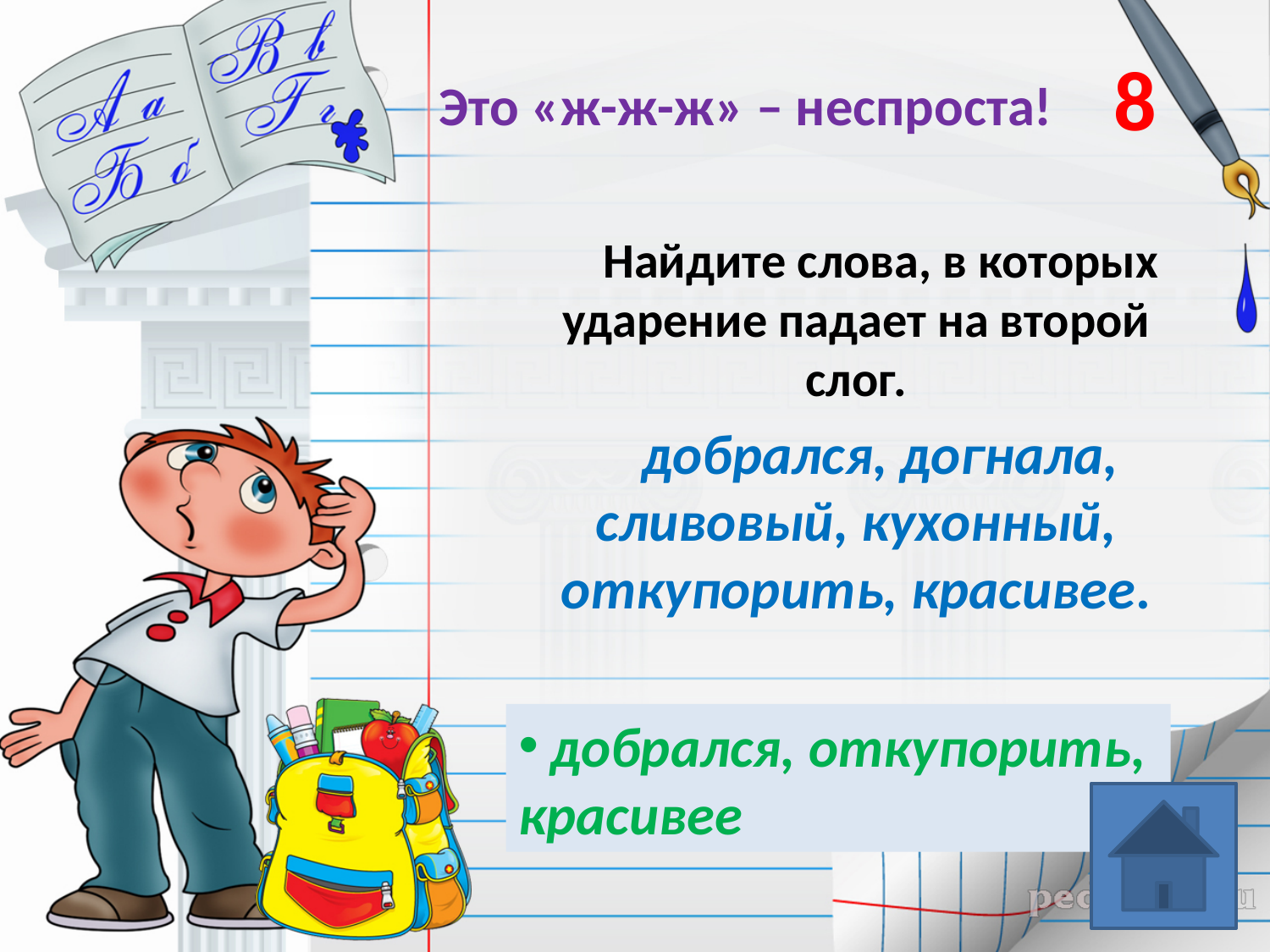

8
# Это «ж-ж-ж» – неспроста!
Найдите слова, в которых ударение падает на второй слог.
добрался, догнала, сливовый, кухонный, откупорить, красивее.
 добрался, откупорить, красивее